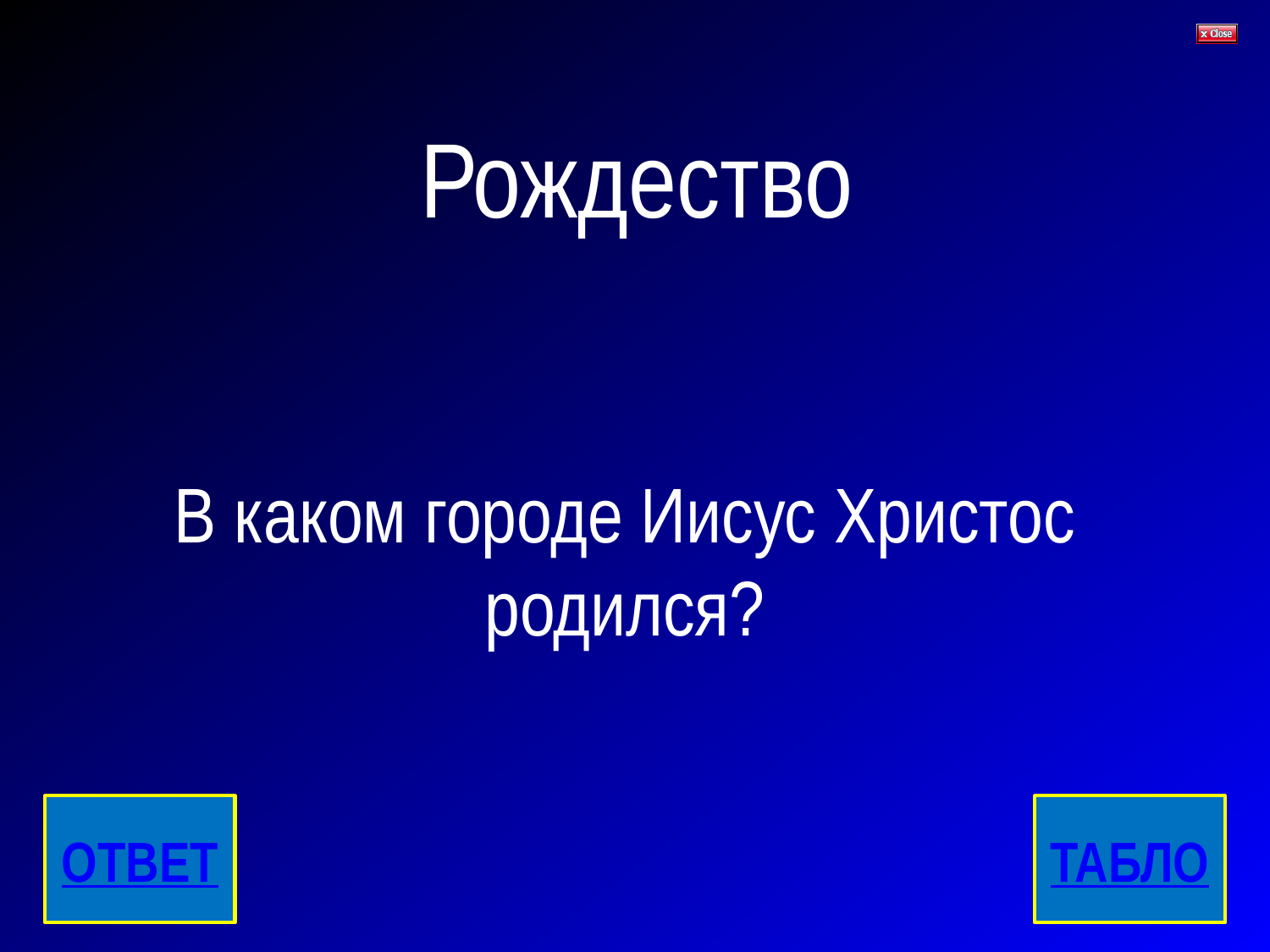

# Рождество

В каком городе Иисус Христос родился?
ОТВЕТ
ТАБЛО